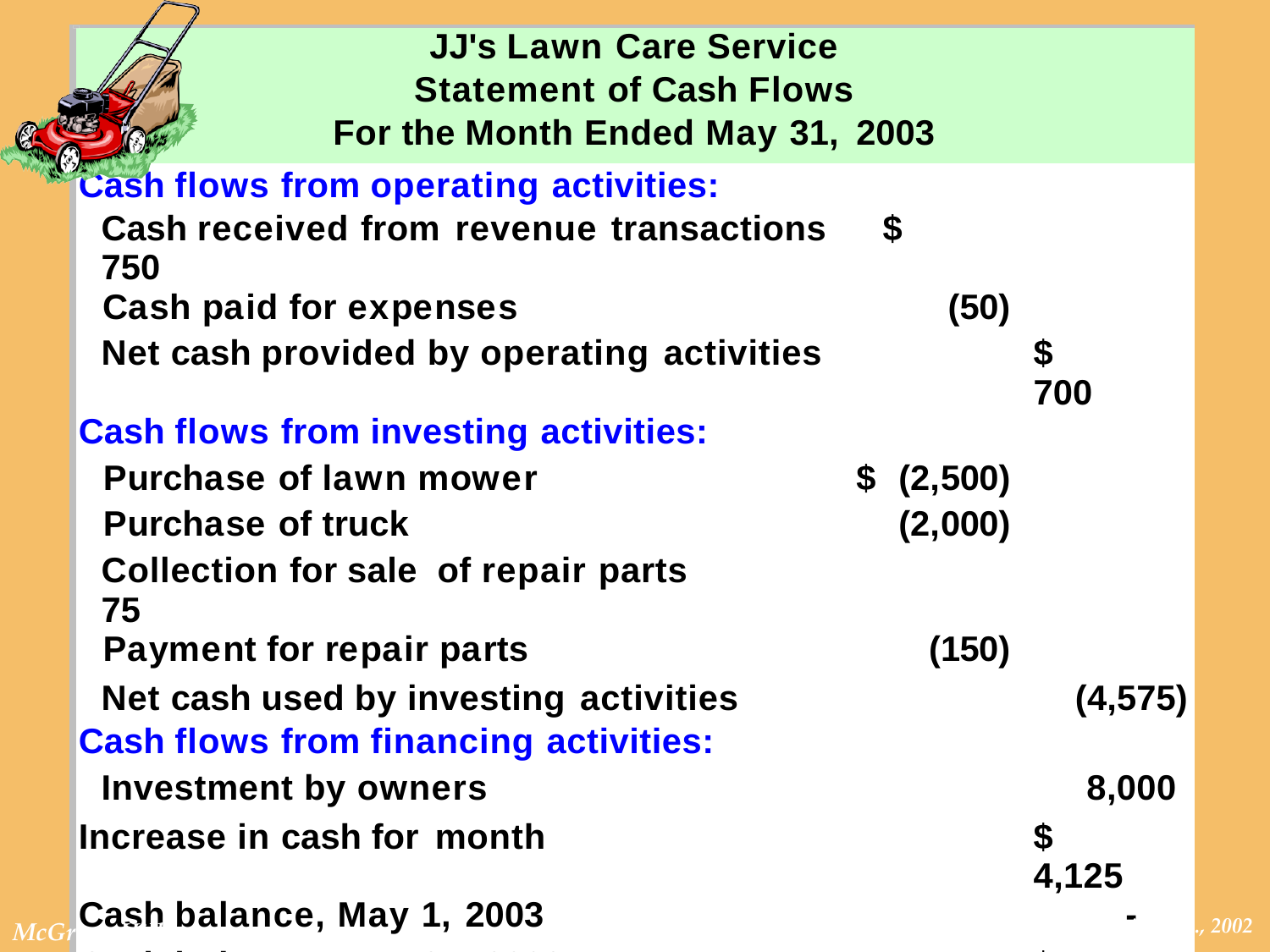

| JJ's Lawn Care Service Statement of Cash Flows For the Month Ended May 31, 2003 |  |
| --- | --- |
| Cash flows from operating activities: |  |
| Cash received from revenue transactions $ 750 |  |
| Cash paid for expenses (50) |  |
| Net cash provided by operating activities | $ 700 |
| Cash flows from investing activities: |  |
| Purchase of lawn mower $ (2,500) |  |
| Purchase of truck (2,000) |  |
| Collection for sale of repair parts 75 |  |
| Payment for repair parts (150) |  |
| Net cash used by investing activities | (4,575) |
| Cash flows from financing activities: |  |
| Investment by owners | 8,000 |
| Increase in cash for month | $ 4,125 |
| Cash balance, May 1, 2003 | - |
| Cash balance, May 31, 2003 | $ 4,125 |
|  |  |

© The McGraw-Hill Companies, Inc., 2002
McGraw-Hill/Irwin